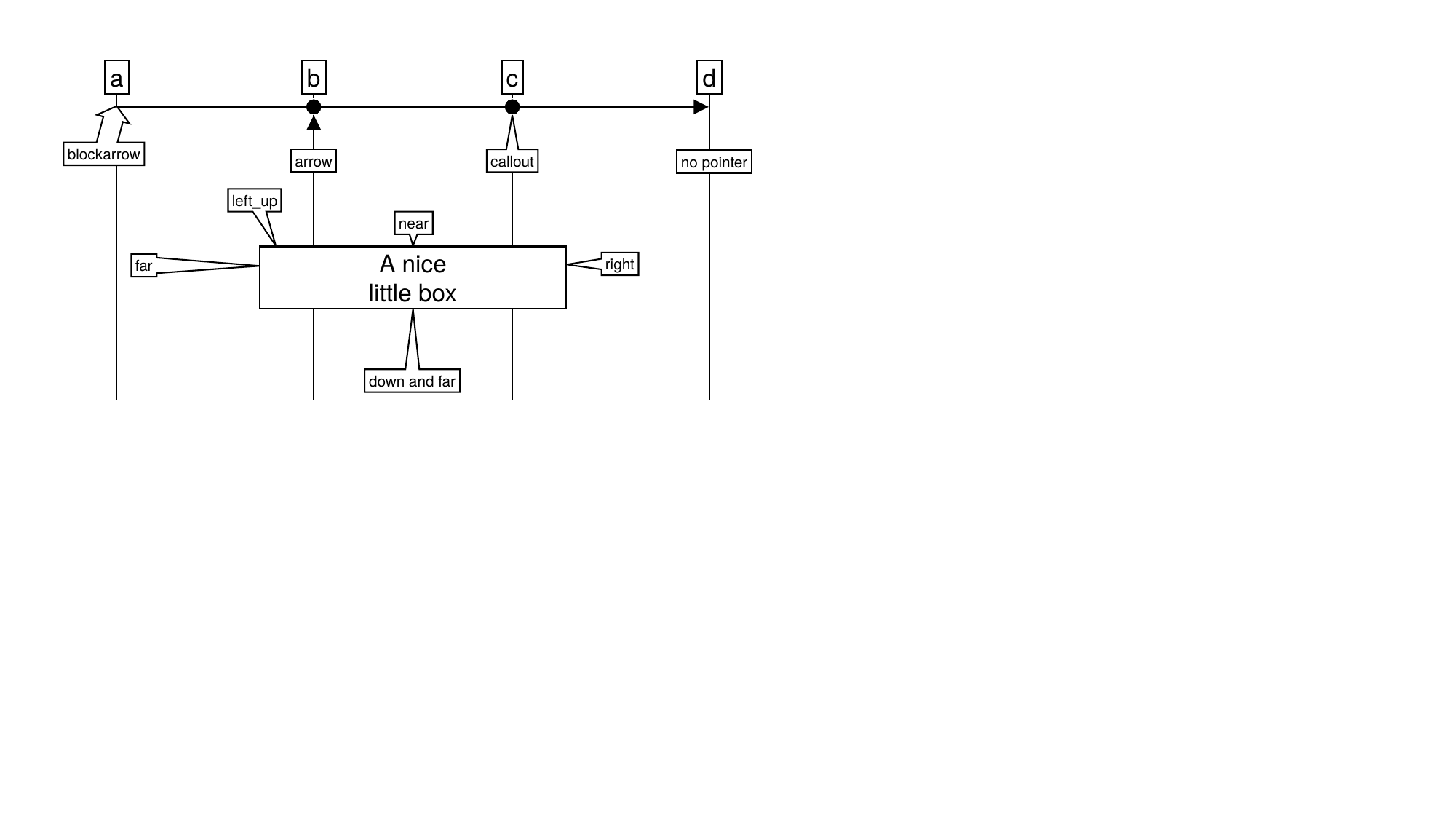

a
b
c
d

blockarrow

arrow
callout

no pointer

left_up

near
A nice
little box

right

far

down and far